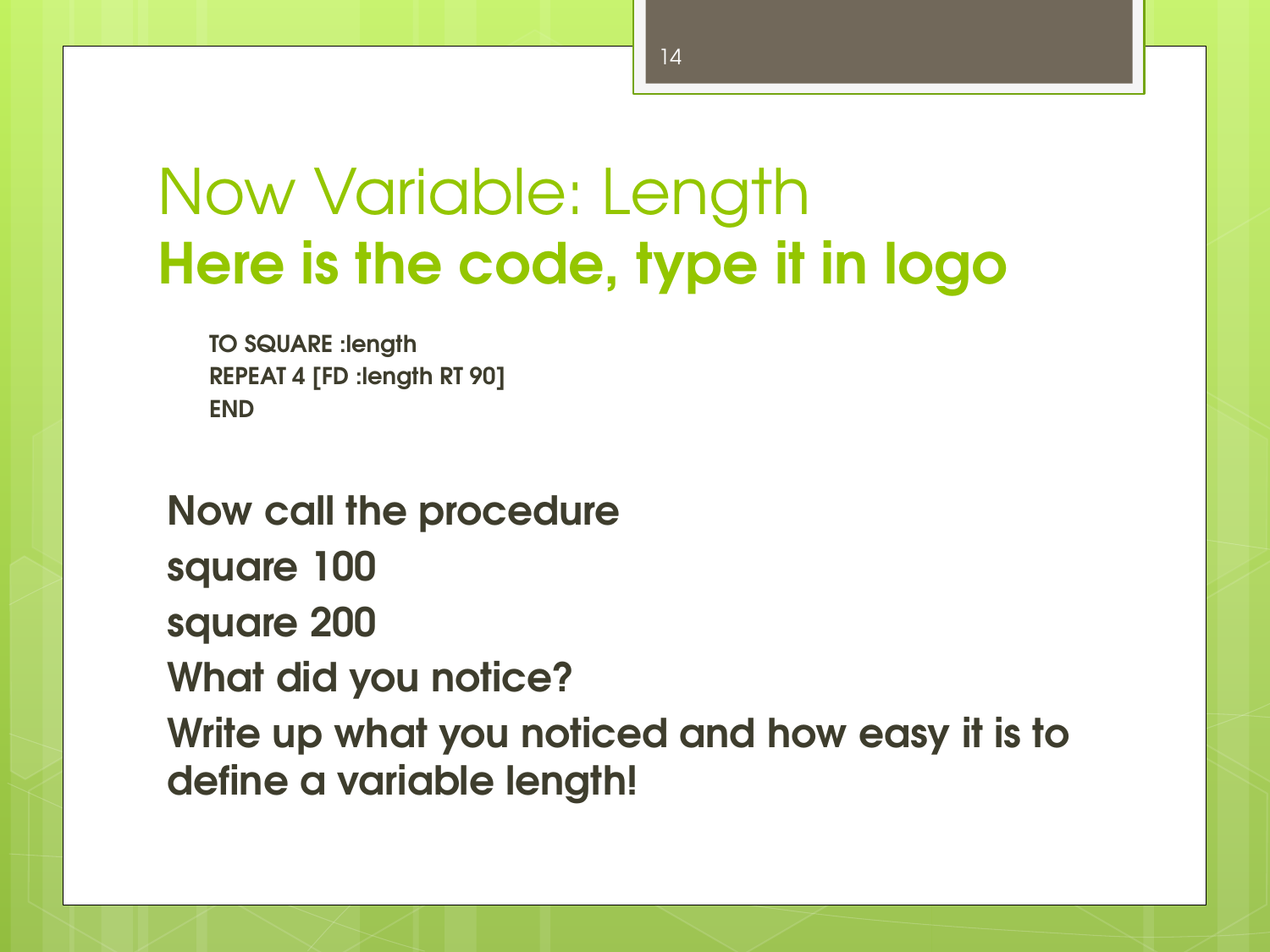

14
# Now Variable: Length Here is the code, type it in logo
TO SQUARE :length
REPEAT 4 [FD :length RT 90]
END

Now call the procedure
square 100
square 200
What did you notice?
Write up what you noticed and how easy it is to define a variable length!